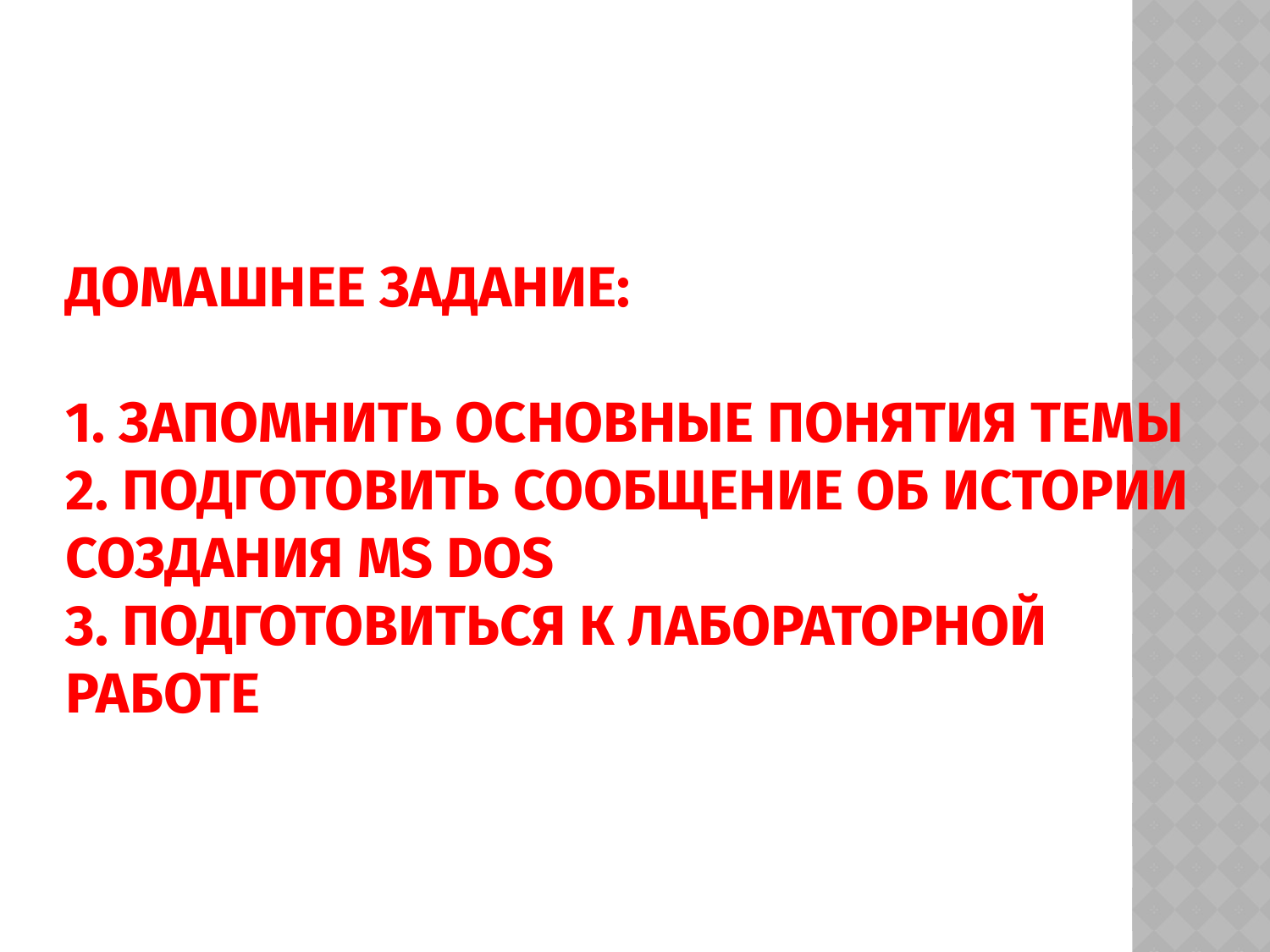

# Домашнее задание: 1. Запомнить основные понятия темы 2. Подготовить сообщение об истории создания MS DOS 3. Подготовиться к лабораторной работе